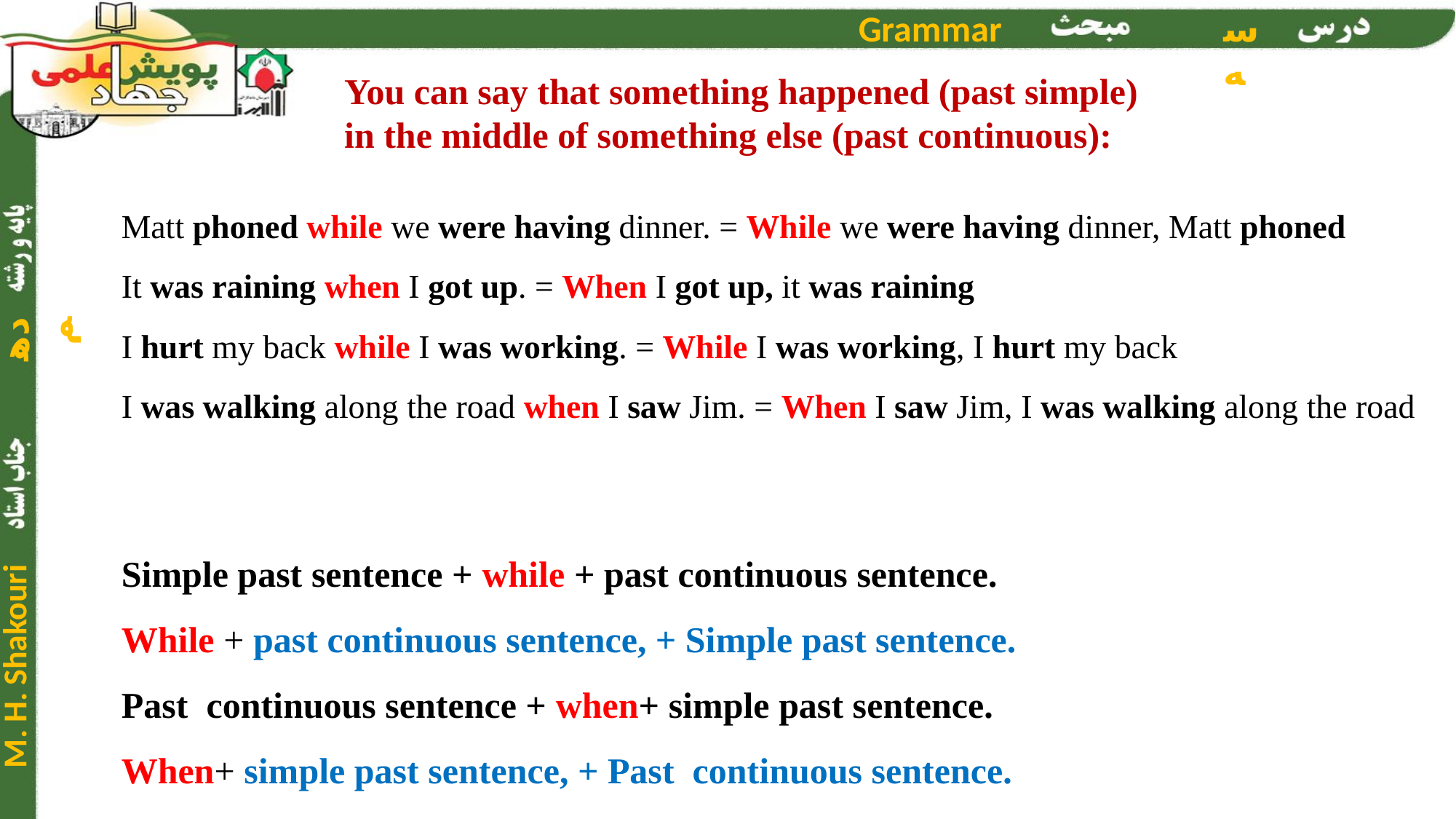

You can say that something happened (past simple) in the middle of something else (past continuous):

Matt phoned while we were having dinner. = While we were having dinner, Matt phoned
It was raining when I got up. = When I got up, it was raining
I hurt my back while I was working. = While I was working, I hurt my back
I was walking along the road when I saw Jim. = When I saw Jim, I was walking along the road
Simple past sentence + while + past continuous sentence.
While + past continuous sentence, + Simple past sentence.
Past  continuous sentence + when+ simple past sentence.
When+ simple past sentence, + Past  continuous sentence.